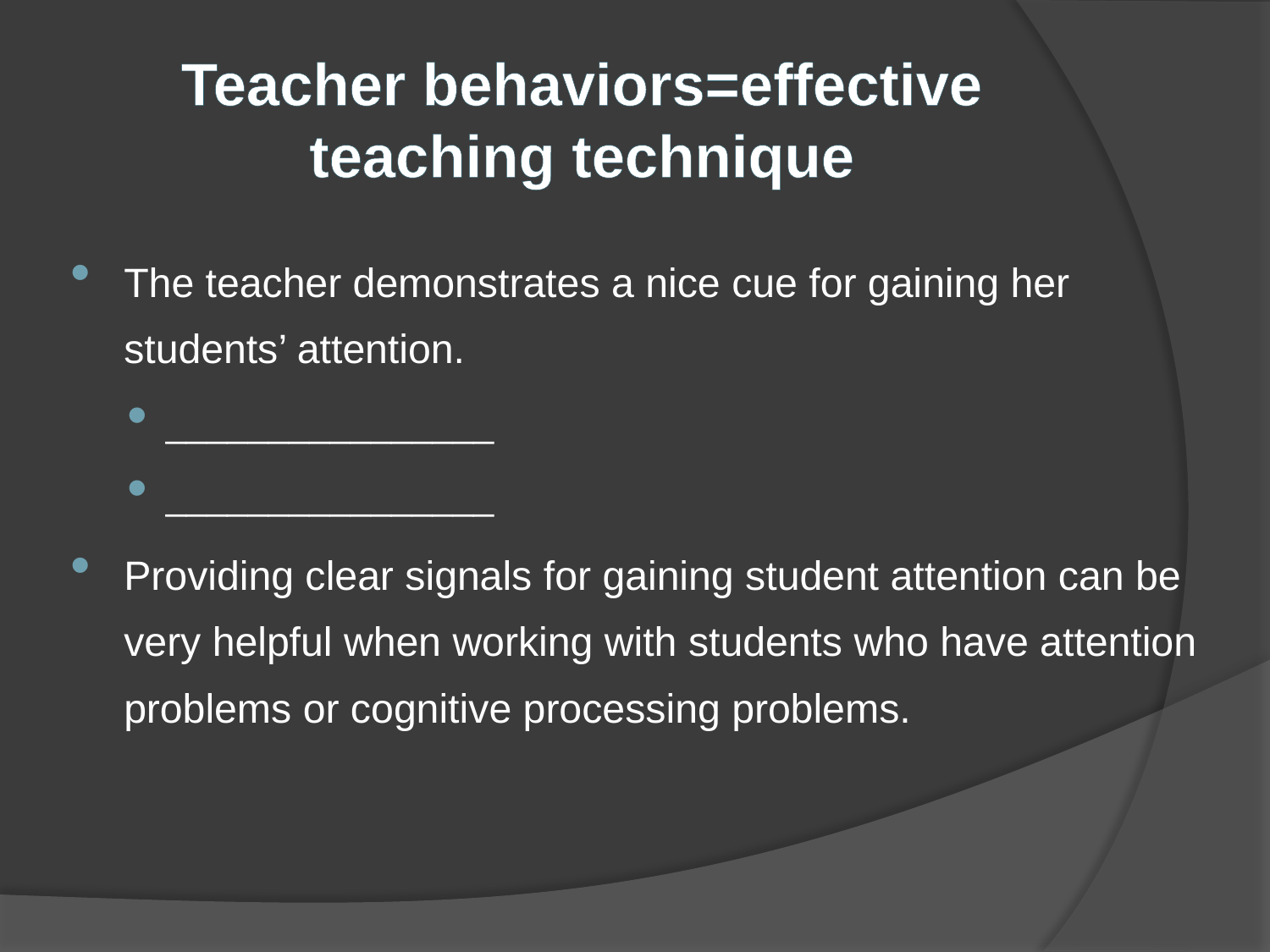

# Teacher behaviors=effective teaching technique
The teacher demonstrates a nice cue for gaining her students’ attention.
________________
________________
Providing clear signals for gaining student attention can be very helpful when working with students who have attention problems or cognitive processing problems.